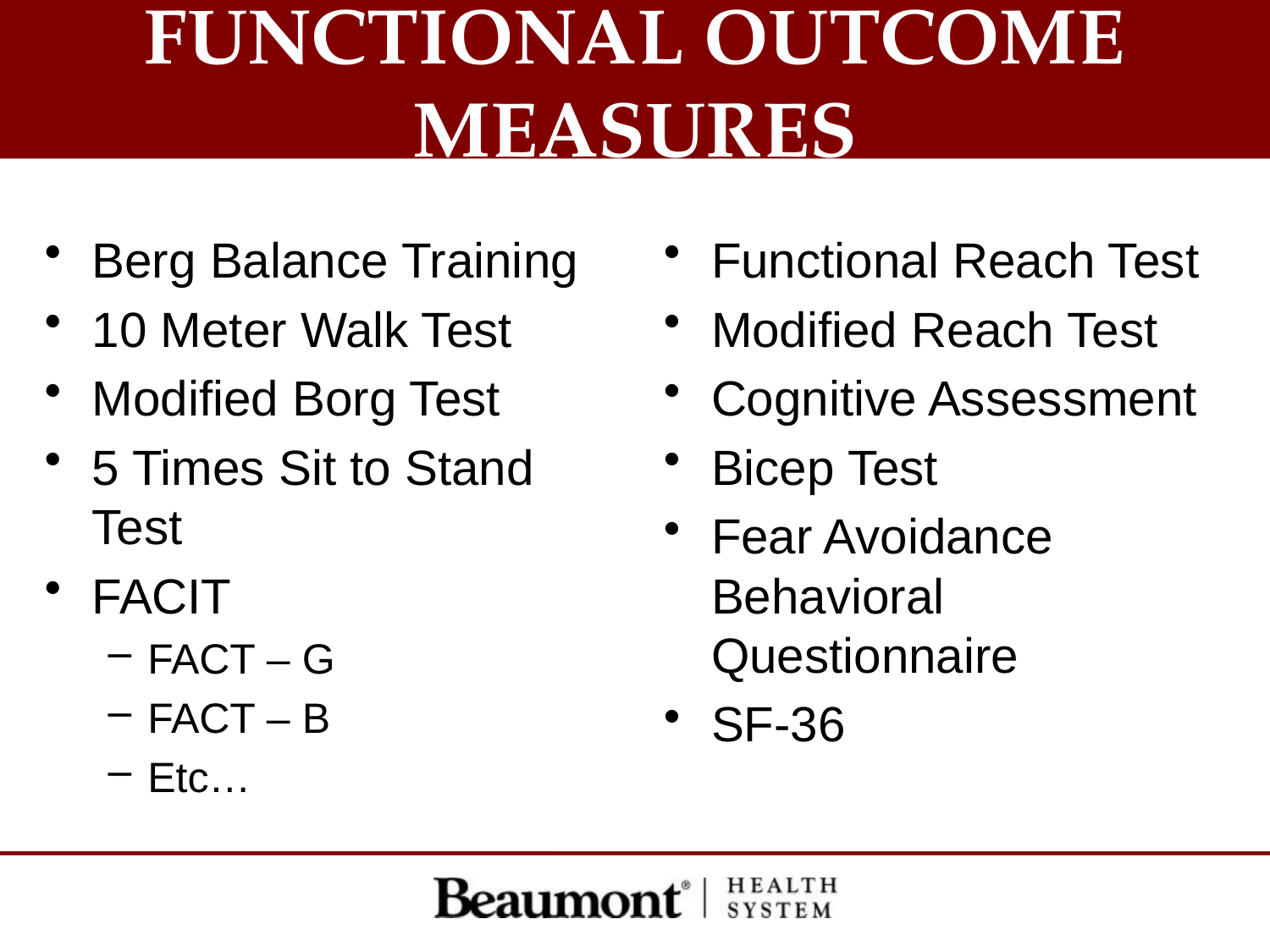

# FUNCTIONAL OUTCOME MEASURES
Berg Balance Training
10 Meter Walk Test
Modified Borg Test
5 Times Sit to Stand Test
FACIT
FACT – G
FACT – B
Etc…

Functional Reach Test
Modified Reach Test
Cognitive Assessment
Bicep Test
Fear Avoidance Behavioral Questionnaire
SF-36